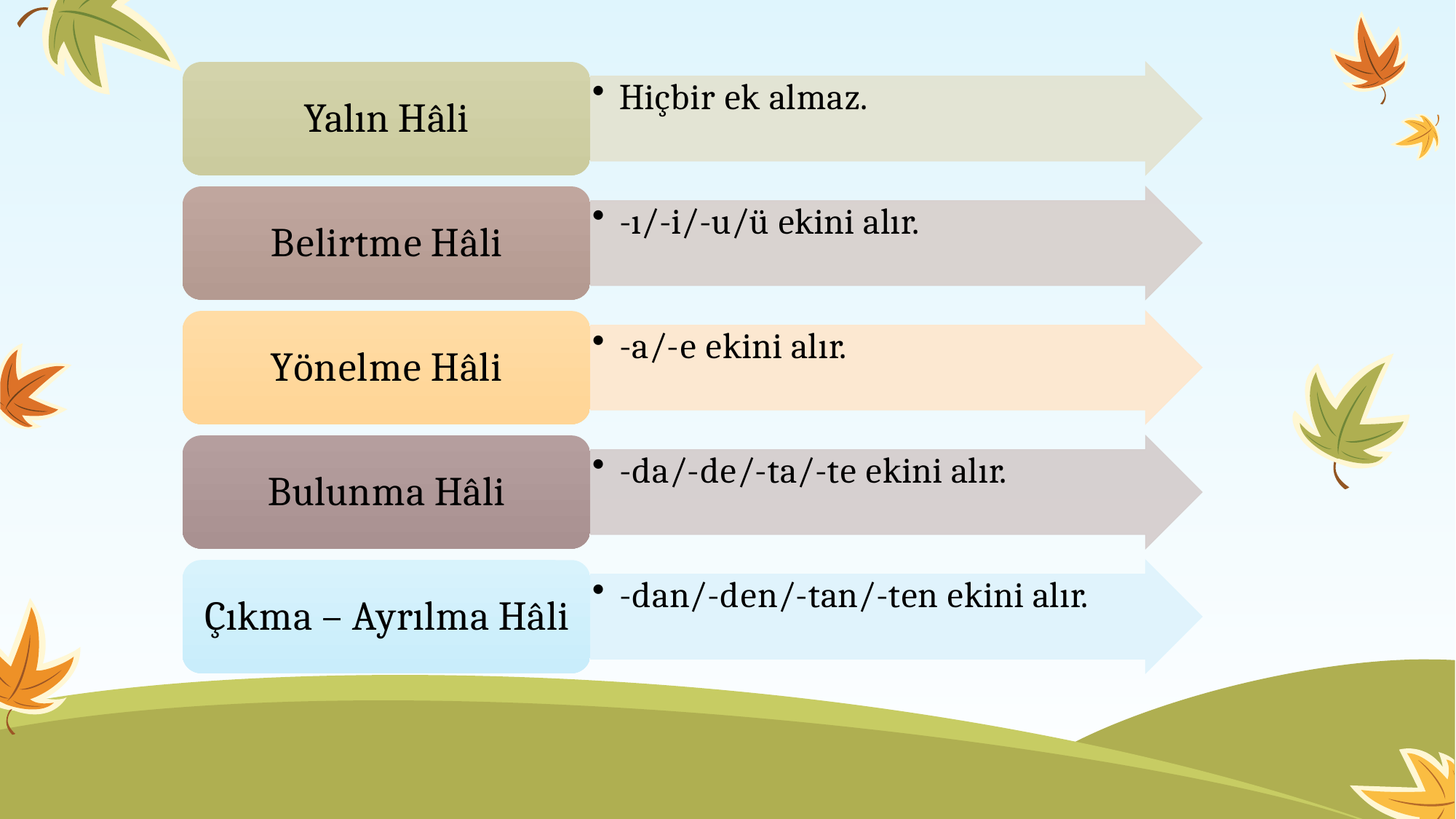

Hiçbir ek almaz.
Yalın Hâli
-ı/-i/-u/ü ekini alır.
Belirtme Hâli
-a/-e ekini alır.
Yönelme Hâli
-da/-de/-ta/-te ekini alır.
Bulunma Hâli
-dan/-den/-tan/-ten ekini alır.
Çıkma – Ayrılma Hâli